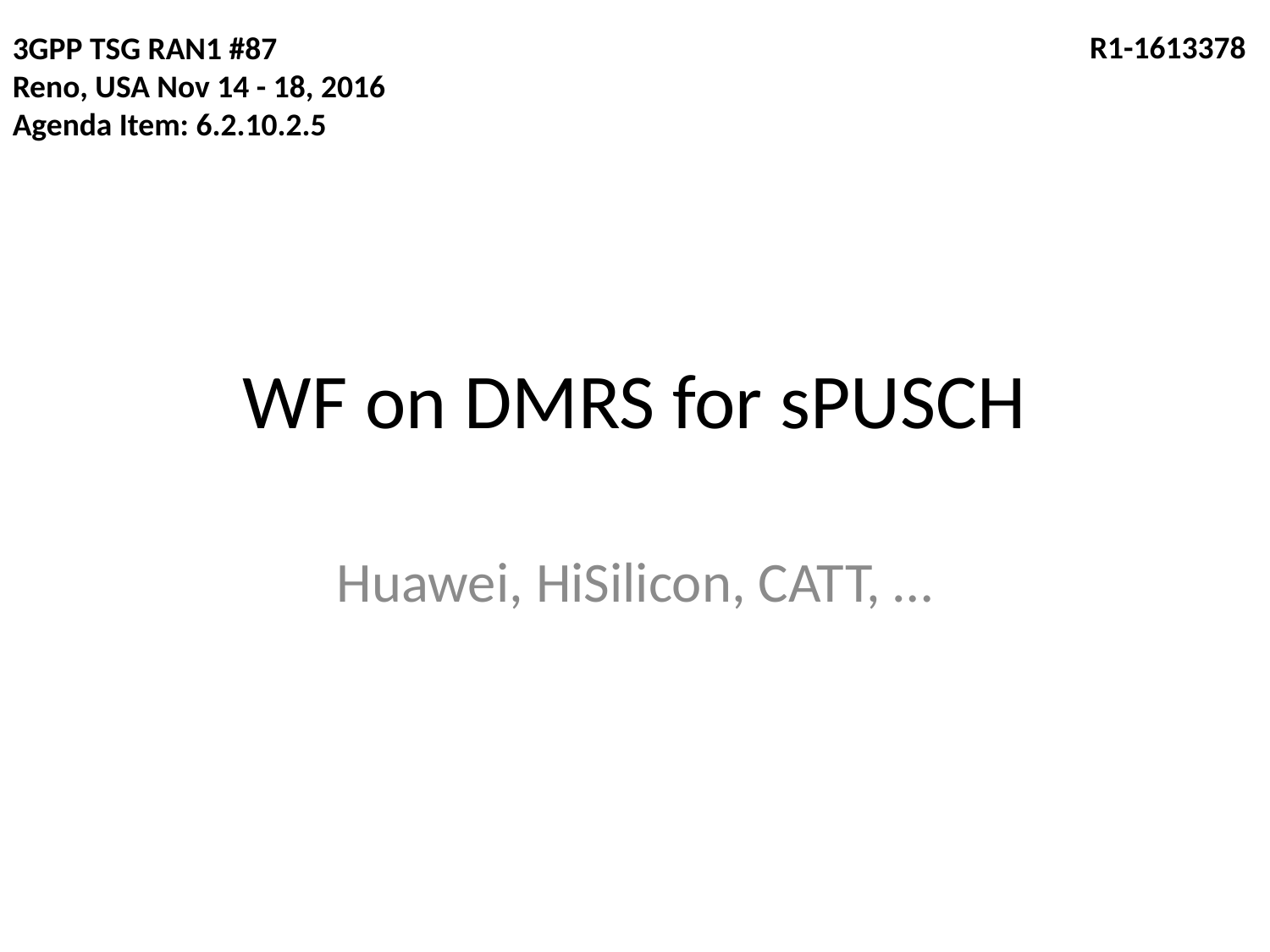

3GPP TSG RAN1 #87
Reno, USA Nov 14 - 18, 2016
Agenda Item: 6.2.10.2.5

 R1-1613378
# WF on DMRS for sPUSCH
Huawei, HiSilicon, CATT, …